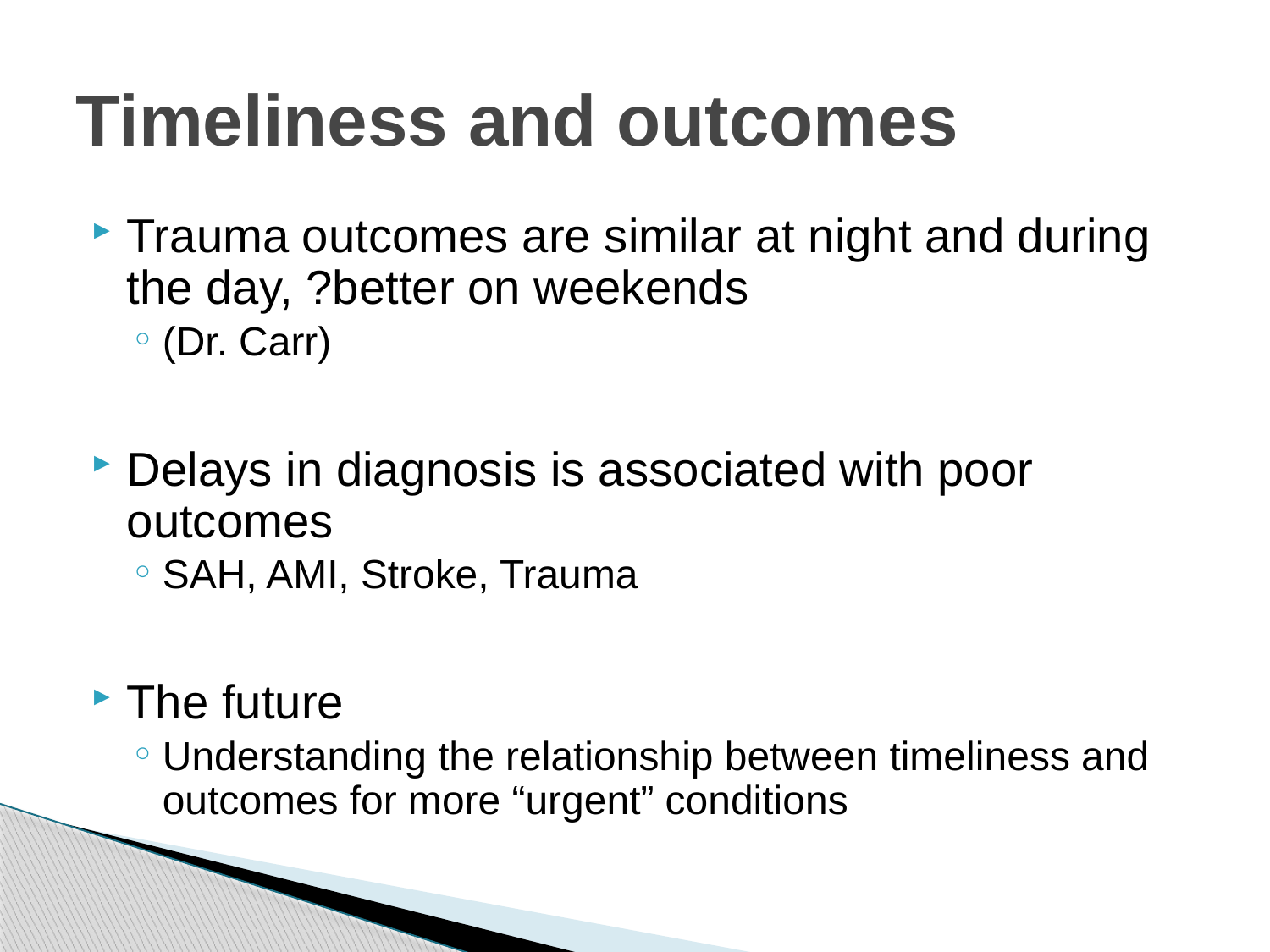

# Timeliness and outcomes
Trauma outcomes are similar at night and during the day, ?better on weekends
(Dr. Carr)

Delays in diagnosis is associated with poor outcomes
SAH, AMI, Stroke, Trauma

The future
Understanding the relationship between timeliness and outcomes for more “urgent” conditions